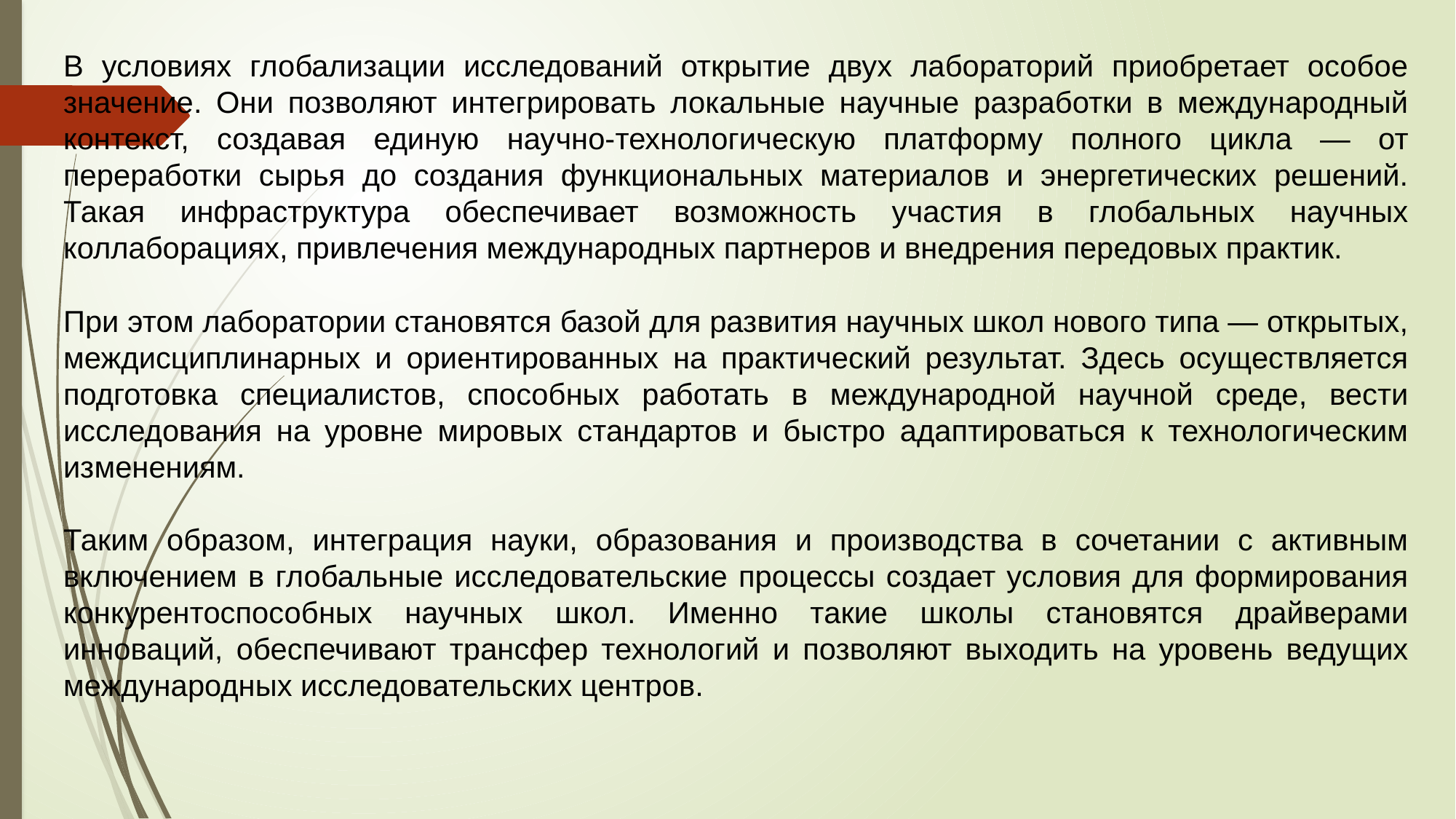

В условиях глобализации исследований открытие двух лабораторий приобретает особое значение. Они позволяют интегрировать локальные научные разработки в международный контекст, создавая единую научно-технологическую платформу полного цикла — от переработки сырья до создания функциональных материалов и энергетических решений. Такая инфраструктура обеспечивает возможность участия в глобальных научных коллаборациях, привлечения международных партнеров и внедрения передовых практик.

При этом лаборатории становятся базой для развития научных школ нового типа — открытых, междисциплинарных и ориентированных на практический результат. Здесь осуществляется подготовка специалистов, способных работать в международной научной среде, вести исследования на уровне мировых стандартов и быстро адаптироваться к технологическим изменениям.

Таким образом, интеграция науки, образования и производства в сочетании с активным включением в глобальные исследовательские процессы создает условия для формирования конкурентоспособных научных школ. Именно такие школы становятся драйверами инноваций, обеспечивают трансфер технологий и позволяют выходить на уровень ведущих международных исследовательских центров.